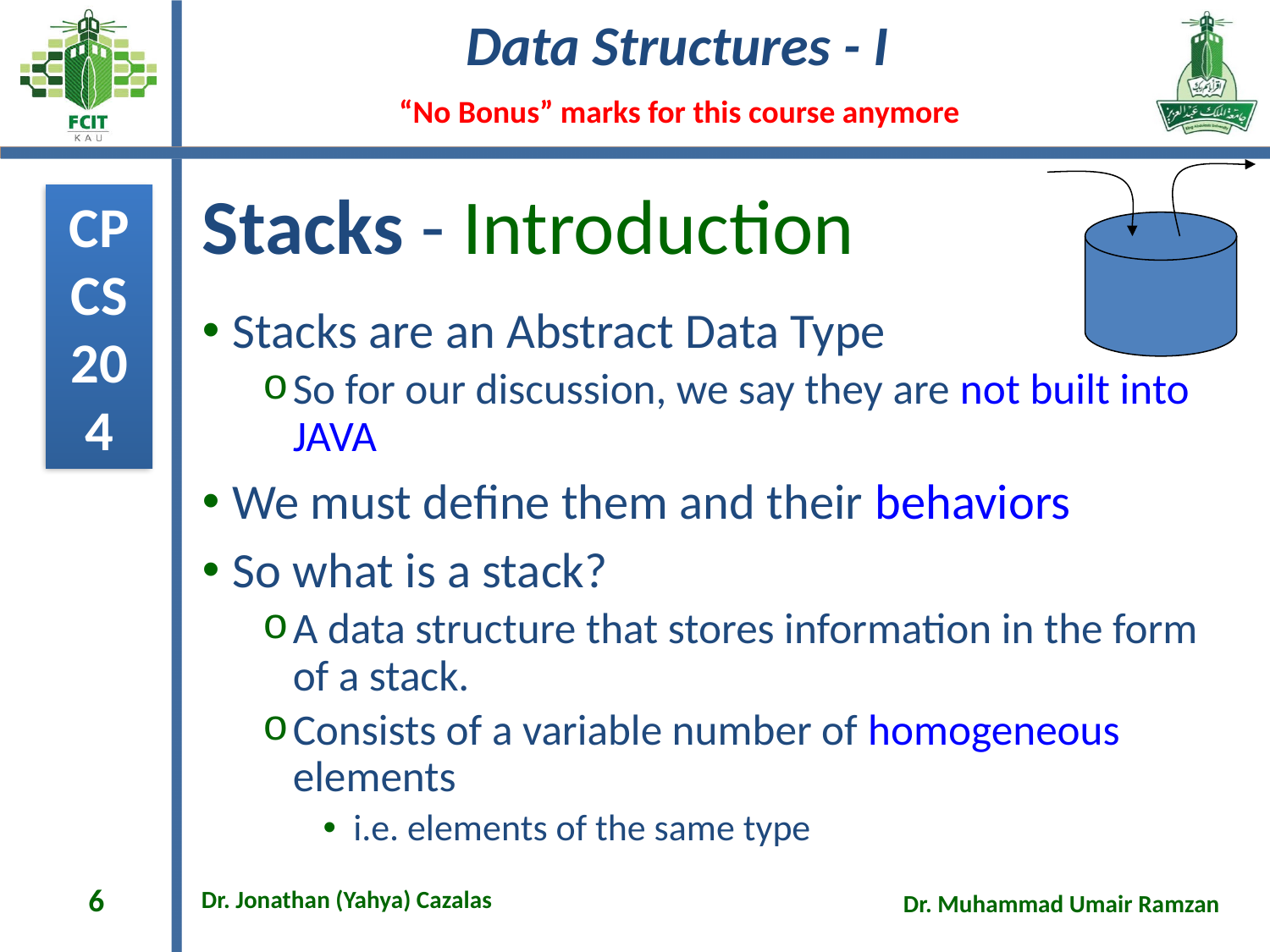

# Stacks - Introduction
Stacks are an Abstract Data Type
So for our discussion, we say they are not built into JAVA
We must define them and their behaviors
So what is a stack?
A data structure that stores information in the form of a stack.
Consists of a variable number of homogeneous elements
i.e. elements of the same type

6